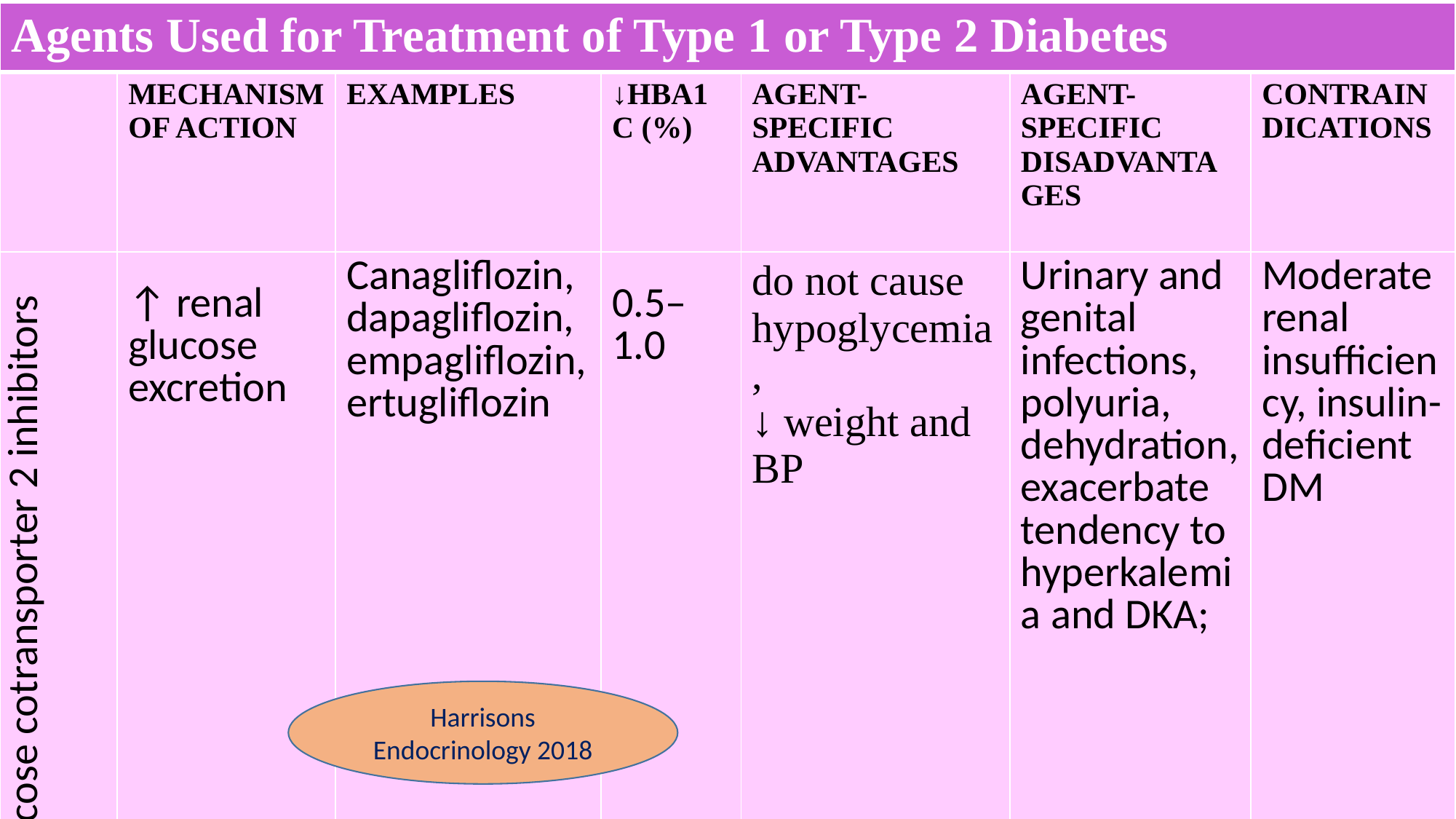

| Agents Used for Treatment of Type 1 or Type 2 Diabetes |  |  |  |  |  |  |
| --- | --- | --- | --- | --- | --- | --- |
|  | MECHANISM OF ACTION | EXAMPLES | ↓HBA1C (%) | AGENT-SPECIFIC ADVANTAGES | AGENT-SPECIFIC DISADVANTAGES | CONTRAINDICATIONS |
| Sodium-glucose cotransporter 2 inhibitors | ↑ renal glucose excretion | Canagliflozin, dapagliflozin, empagliflozin, ertugliflozin | 0.5–1.0 | do not cause hypoglycemia, ↓ weight and BP | Urinary and genital infections, polyuria, dehydration, exacerbate tendency to hyperkalemia and DKA; | Moderate renal insufficiency, insulin-deficient DM |
Harrisons Endocrinology 2018